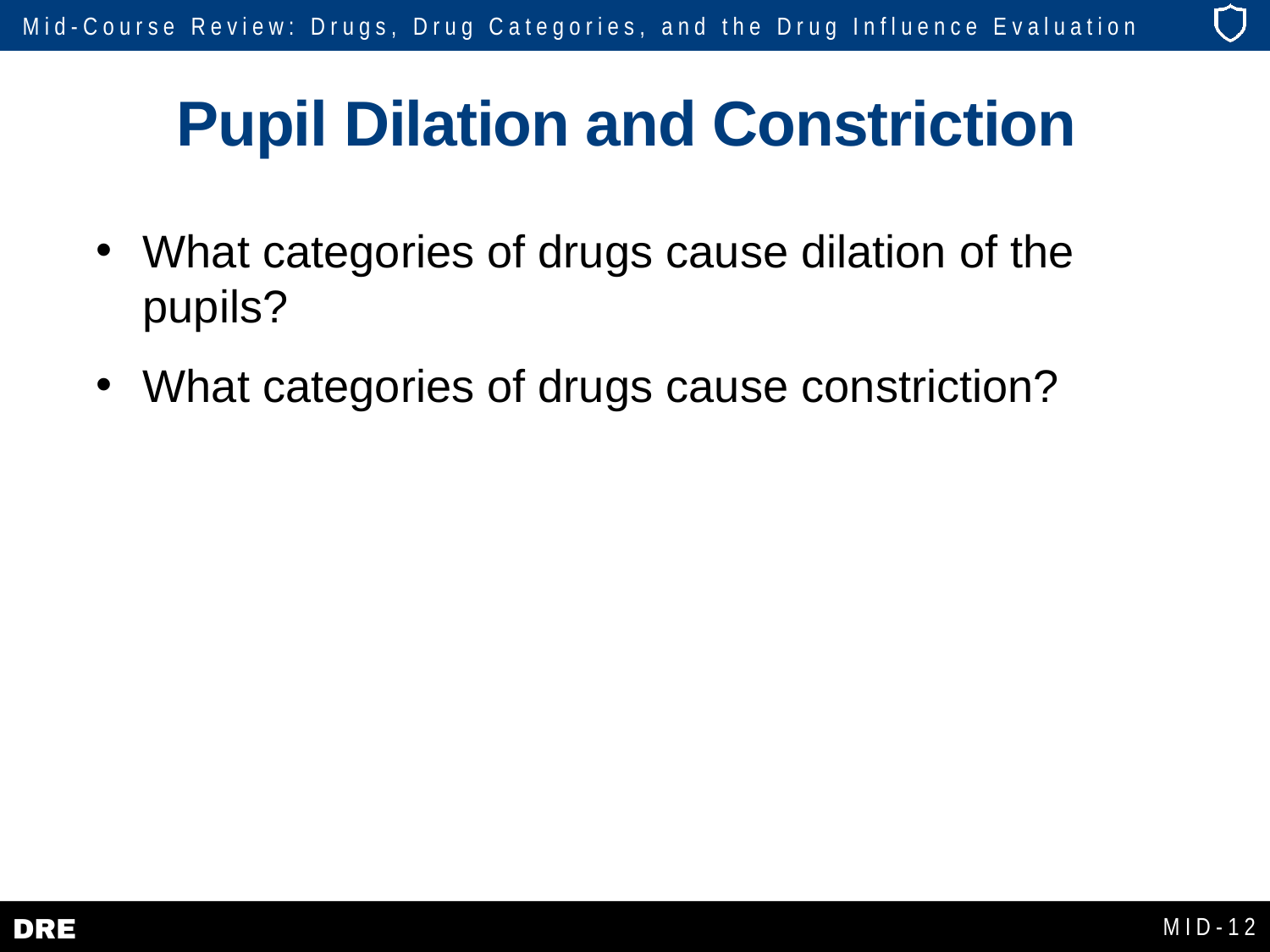

# Pupil Dilation and Constriction
What categories of drugs cause dilation of the pupils?
What categories of drugs cause constriction?
MID-12